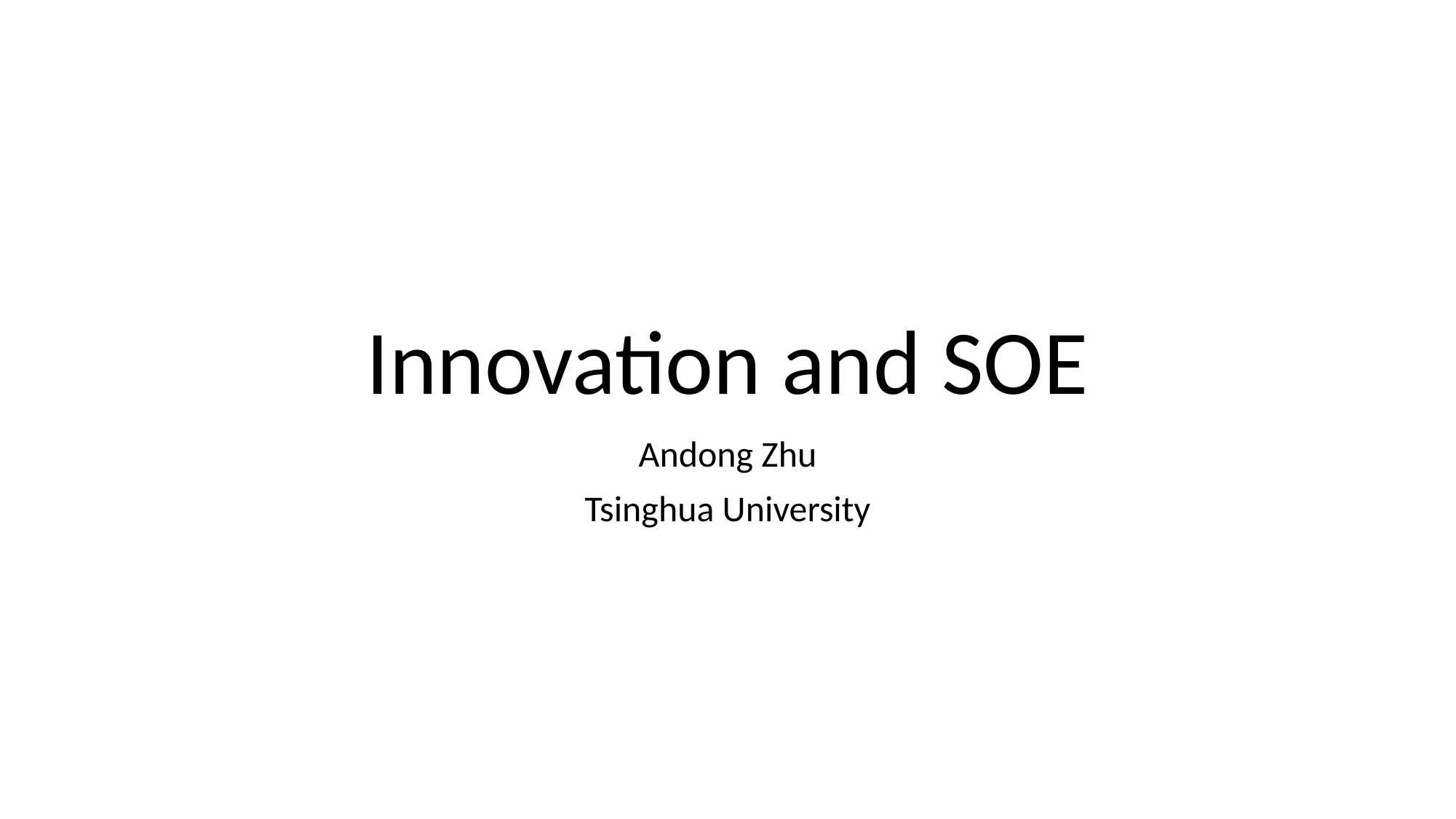

# Innovation and SOE
Andong Zhu
Tsinghua University